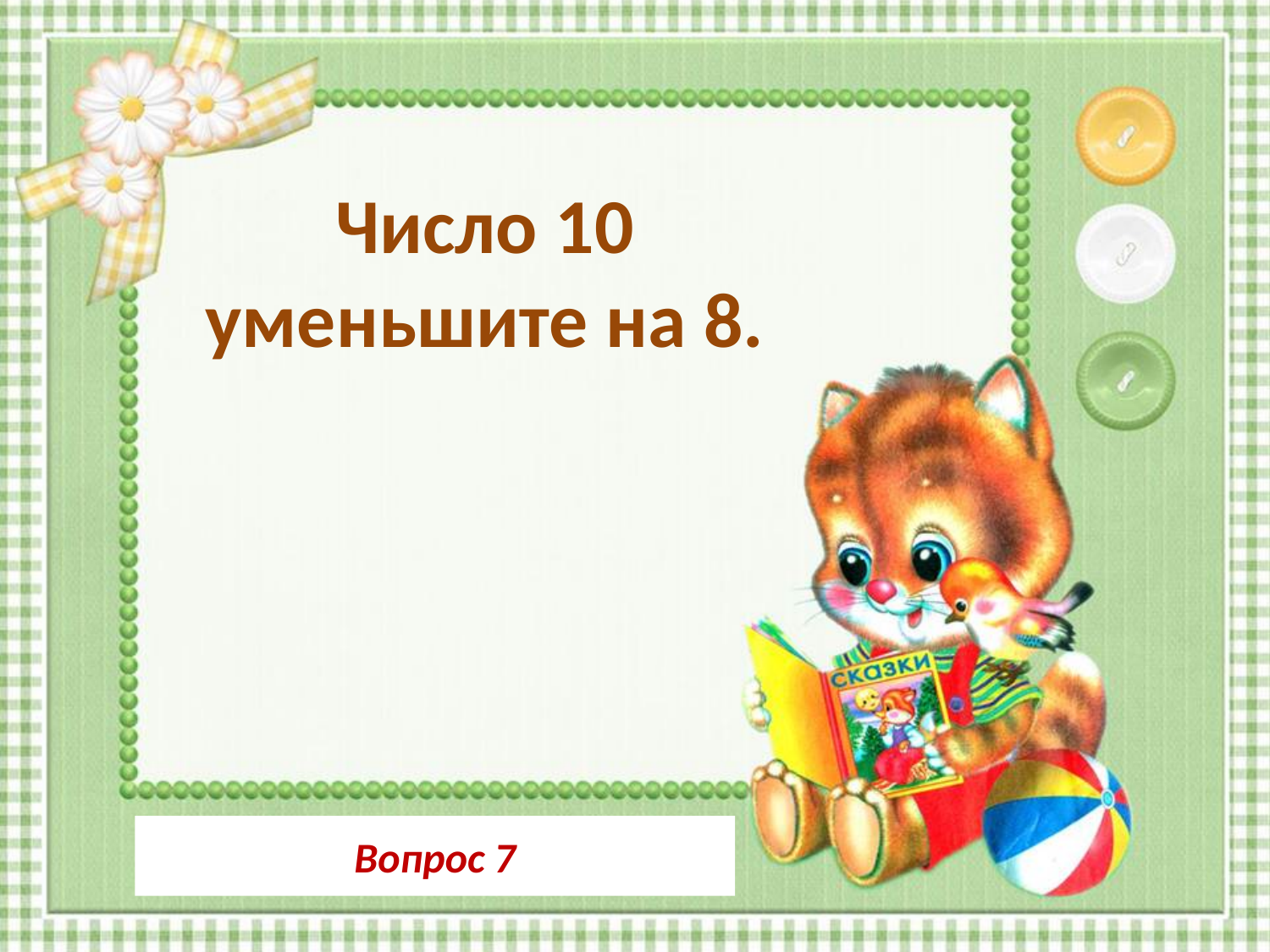

Число 10 уменьшите на 8.
Вопрос 7